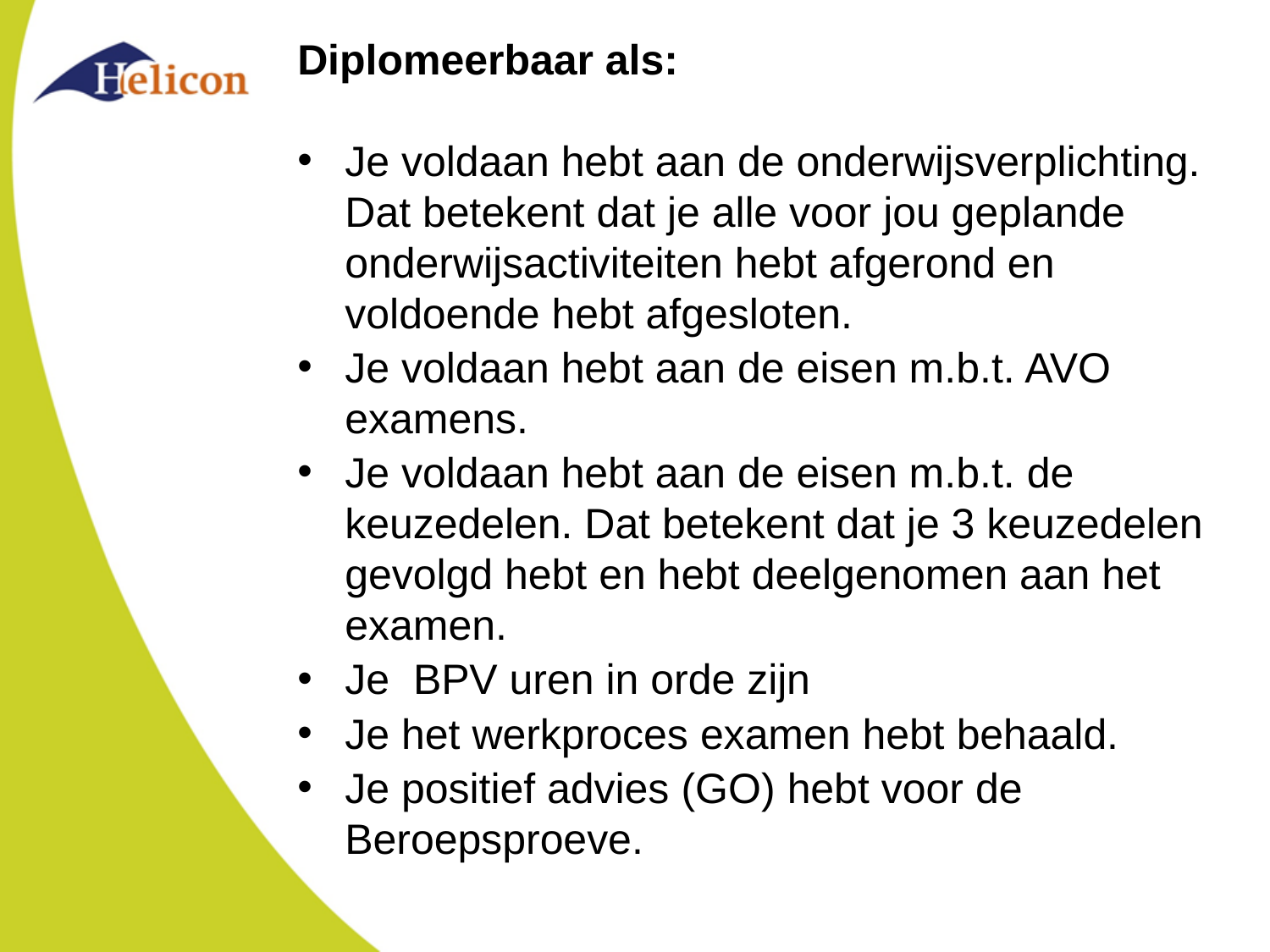

Diplomeerbaar als:

Je voldaan hebt aan de onderwijsverplichting. Dat betekent dat je alle voor jou geplande onderwijsactiviteiten hebt afgerond en voldoende hebt afgesloten.
Je voldaan hebt aan de eisen m.b.t. AVO examens.
Je voldaan hebt aan de eisen m.b.t. de keuzedelen. Dat betekent dat je 3 keuzedelen gevolgd hebt en hebt deelgenomen aan het examen.
Je  BPV uren in orde zijn
Je het werkproces examen hebt behaald.
Je positief advies (GO) hebt voor de Beroepsproeve.